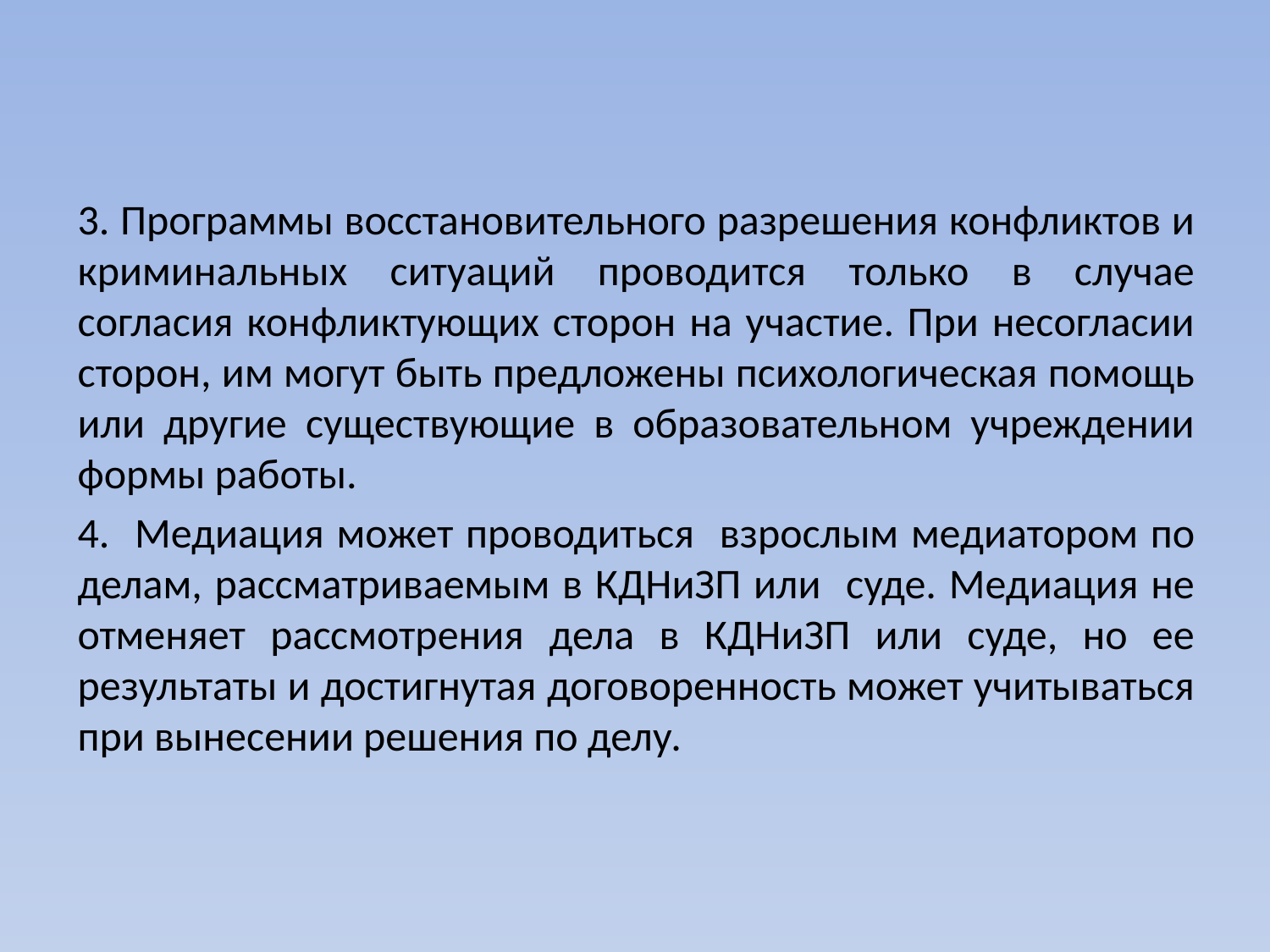

3. Программы восстановительного разрешения конфликтов и криминальных ситуаций проводится только в случае согласия конфликтующих сторон на участие. При несогласии сторон, им могут быть предложены психологическая помощь или другие существующие в образовательном учреждении формы работы.
4.  Медиация может проводиться  взрослым медиатором по делам, рассматриваемым в КДНиЗП или  суде. Медиация не отменяет рассмотрения дела в КДНиЗП или суде, но ее результаты и достигнутая договоренность может учитываться при вынесении решения по делу.